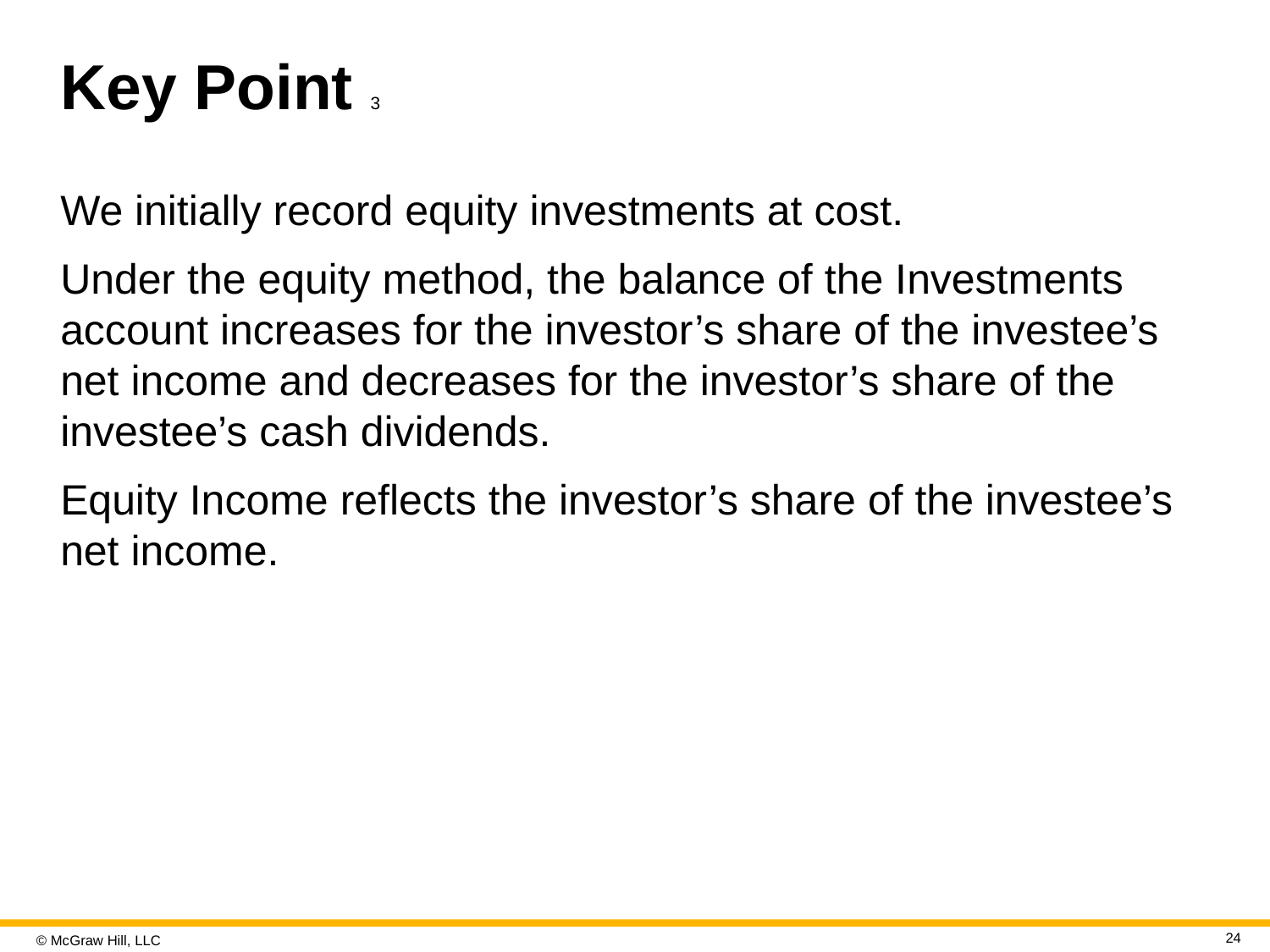

# Key Point 3
We initially record equity investments at cost.
Under the equity method, the balance of the Investments account increases for the investor’s share of the investee’s net income and decreases for the investor’s share of the investee’s cash dividends.
Equity Income reflects the investor’s share of the investee’s net income.
24